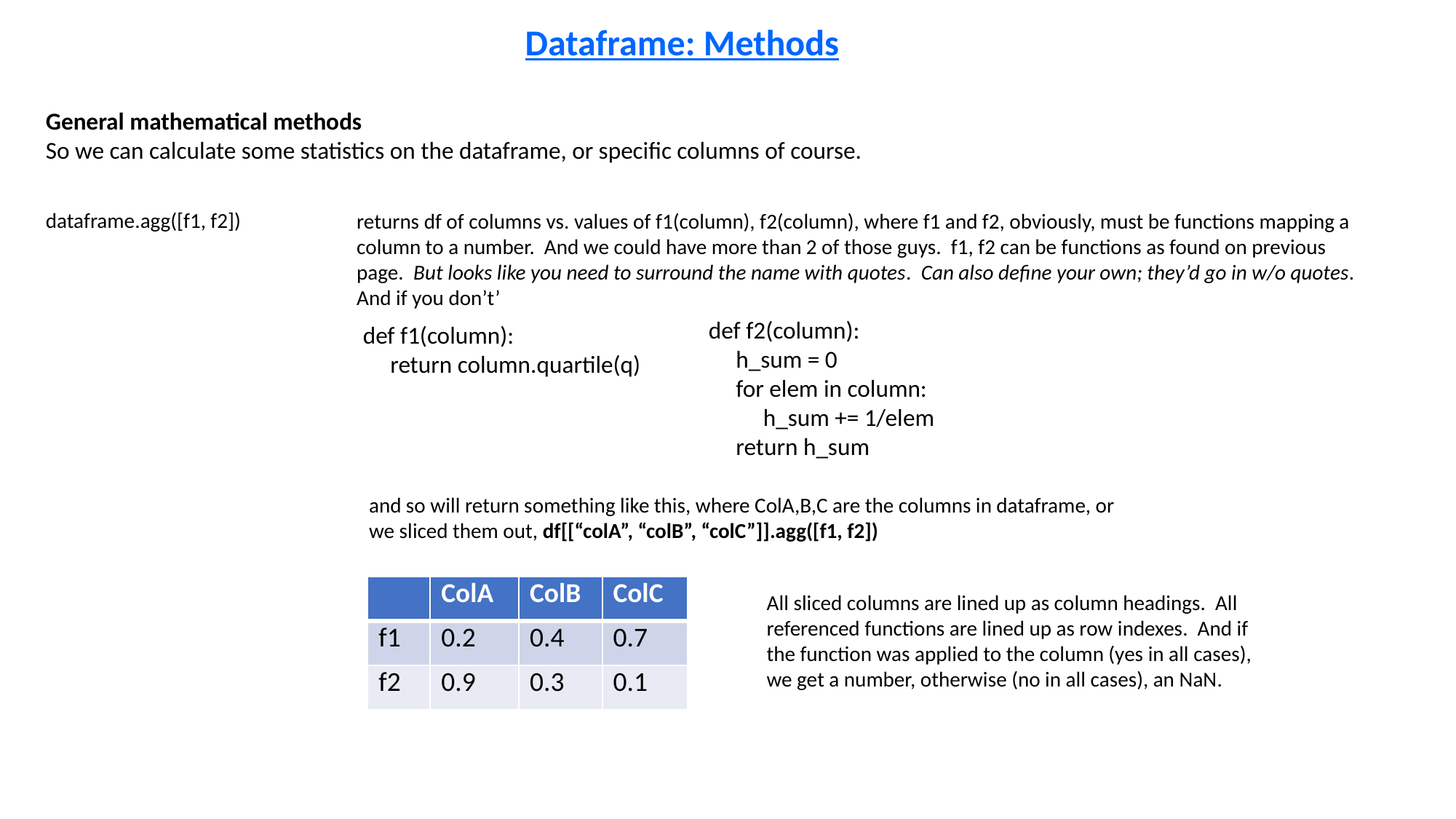

Dataframe: Methods
General mathematical methods
So we can calculate some statistics on the dataframe, or specific columns of course.
dataframe.agg([f1, f2])
returns df of columns vs. values of f1(column), f2(column), where f1 and f2, obviously, must be functions mapping a column to a number.  And we could have more than 2 of those guys.  f1, f2 can be functions as found on previous page.  But looks like you need to surround the name with quotes.  Can also define your own; they’d go in w/o quotes.  And if you don’t’
def f2(column):
     h_sum = 0
     for elem in column:
          h_sum += 1/elem
     return h_sum
def f1(column):
     return column.quartile(q)
and so will return something like this, where ColA,B,C are the columns in dataframe, or we sliced them out, df[[“colA”, “colB”, “colC”]].agg([f1, f2])
|  | ColA | ColB | ColC |
| --- | --- | --- | --- |
| f1 | 0.2 | 0.4 | 0.7 |
| f2 | 0.9 | 0.3 | 0.1 |
All sliced columns are lined up as column headings.  All referenced functions are lined up as row indexes.  And if the function was applied to the column (yes in all cases), we get a number, otherwise (no in all cases), an NaN.